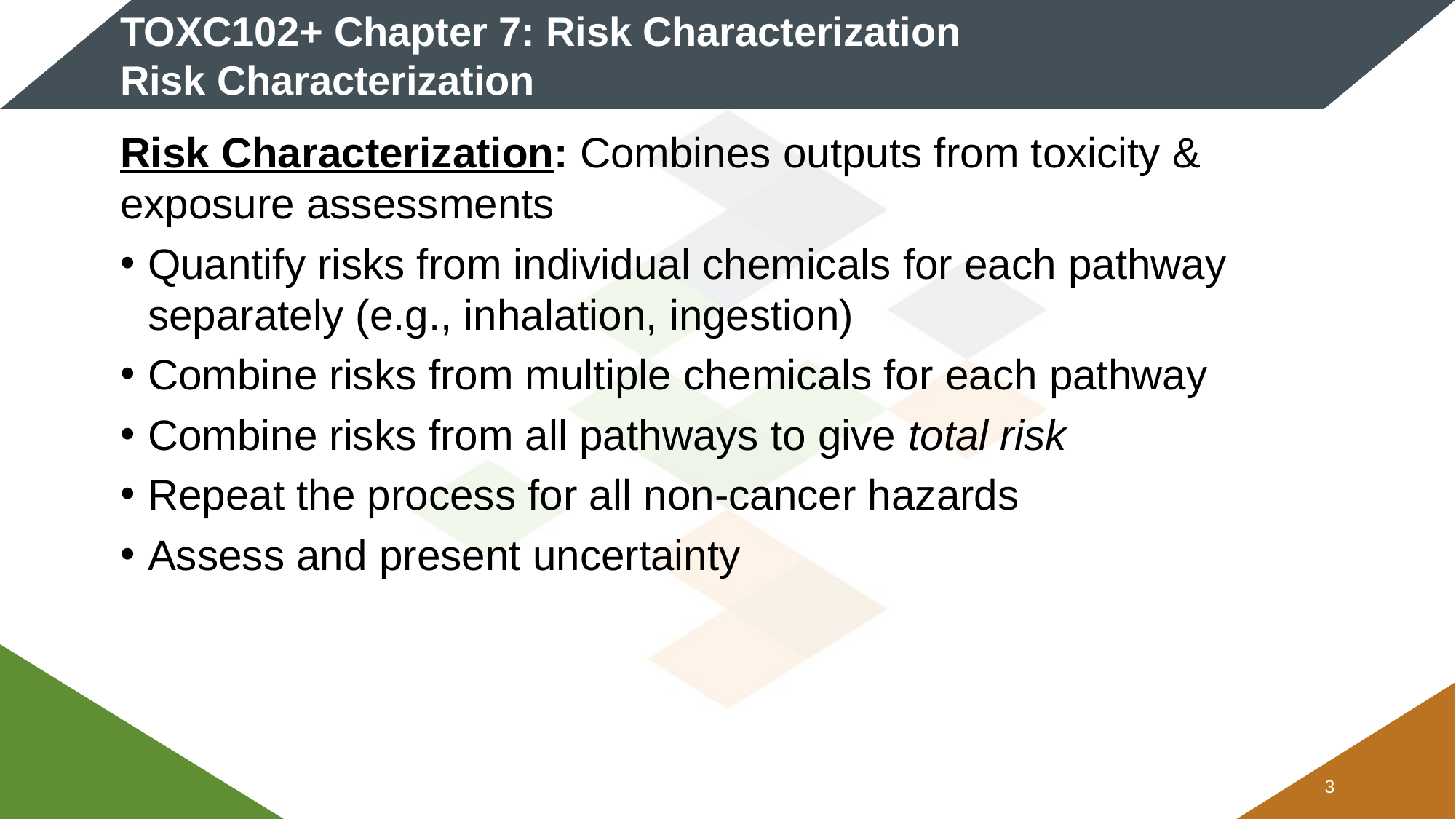

# TOXC102+ Chapter 7: Risk Characterization Risk Characterization
Risk Characterization: Combines outputs from toxicity & exposure assessments
Quantify risks from individual chemicals for each pathway separately (e.g., inhalation, ingestion)
Combine risks from multiple chemicals for each pathway
Combine risks from all pathways to give total risk
Repeat the process for all non-cancer hazards
Assess and present uncertainty
3